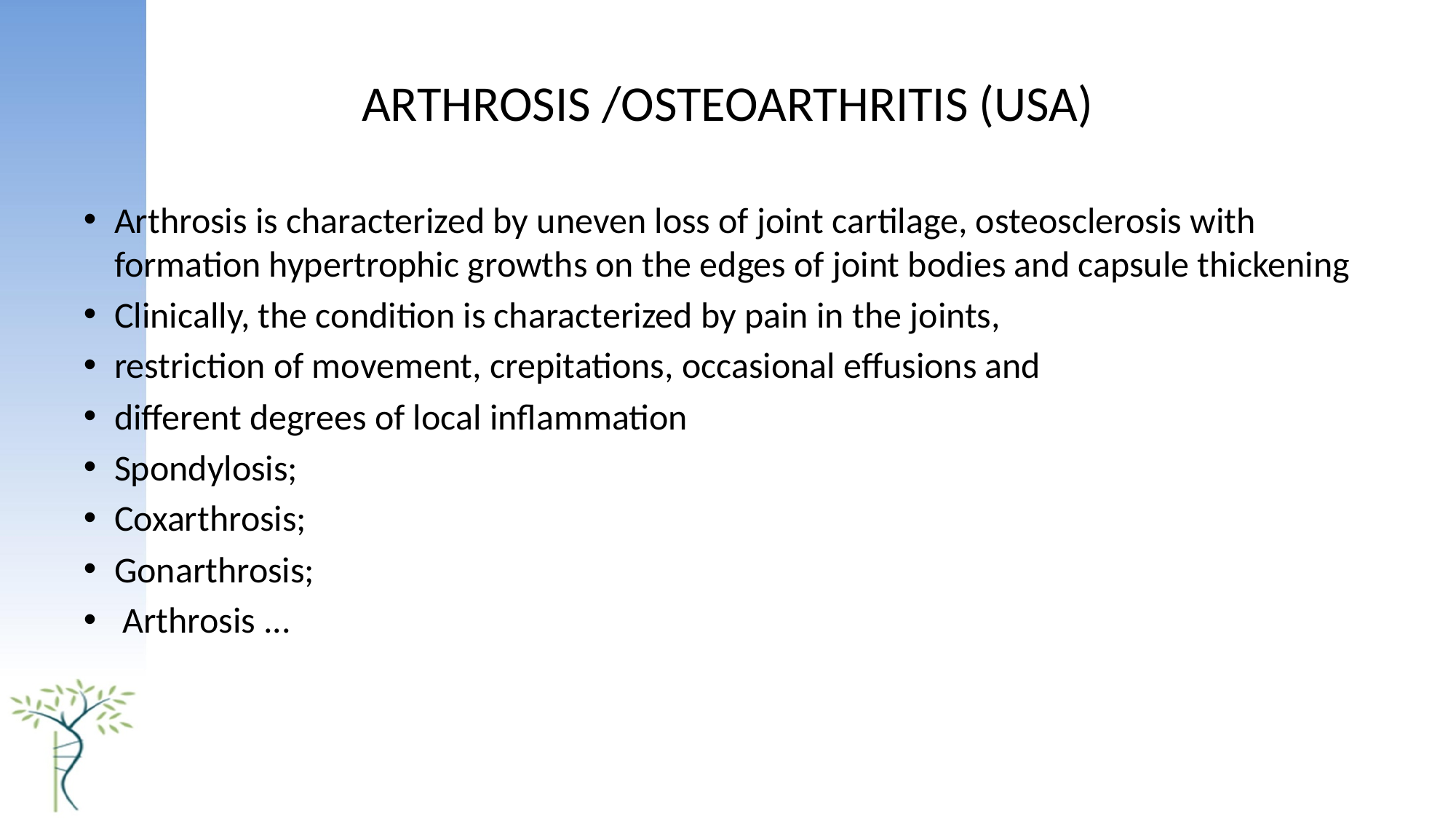

# ARTHROSIS /OSTEOARTHRITIS (USA)
Arthrosis is characterized by uneven loss of joint cartilage, osteosclerosis with formation hypertrophic growths on the edges of joint bodies and capsule thickening
Clinically, the condition is characterized by pain in the joints,
restriction of movement, crepitations, occasional effusions and
different degrees of local inflammation
Spondylosis;
Coxarthrosis;
Gonarthrosis;
 Arthrosis ...